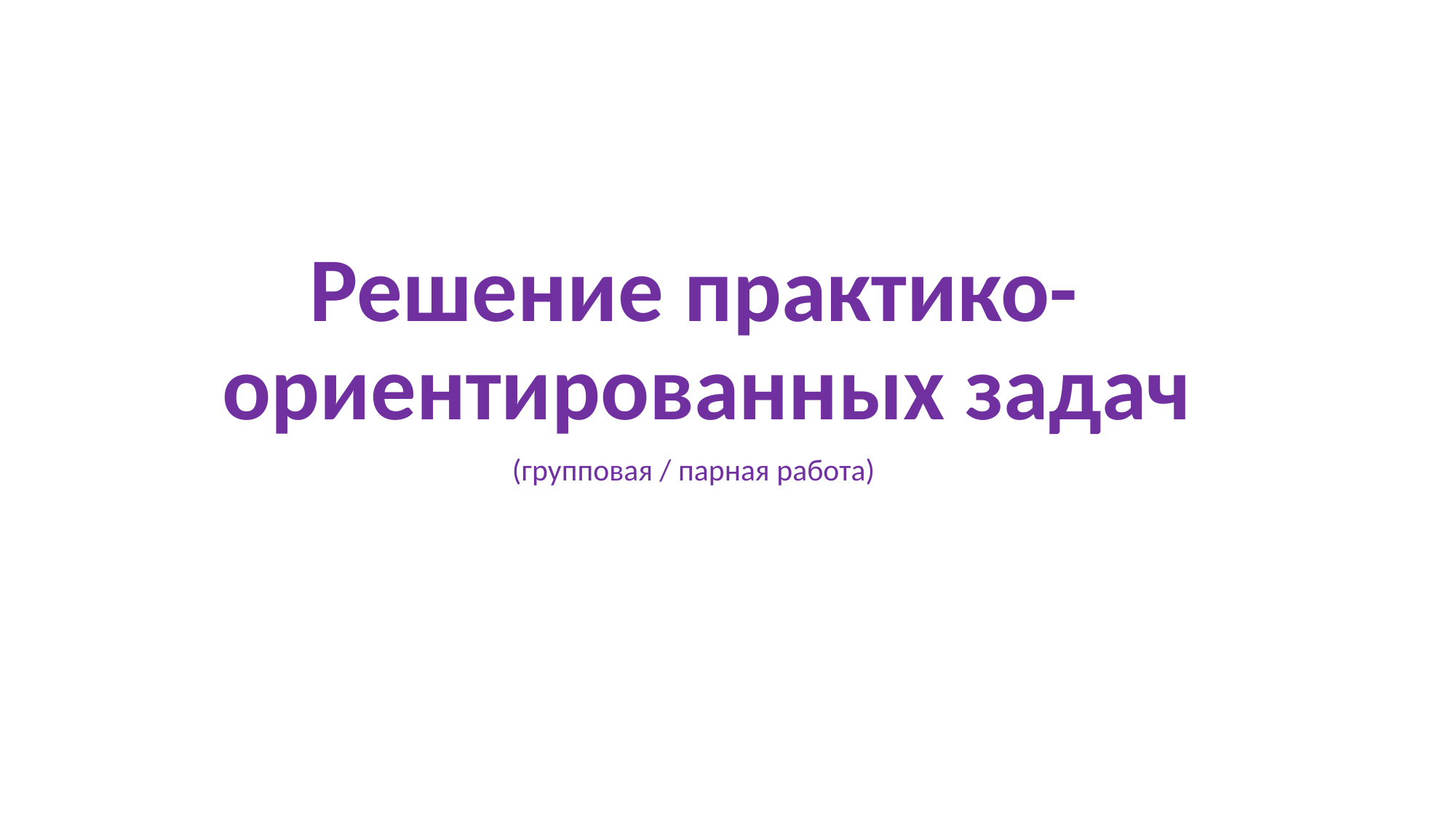

Решение практико-ориентированных задач
(групповая / парная работа)